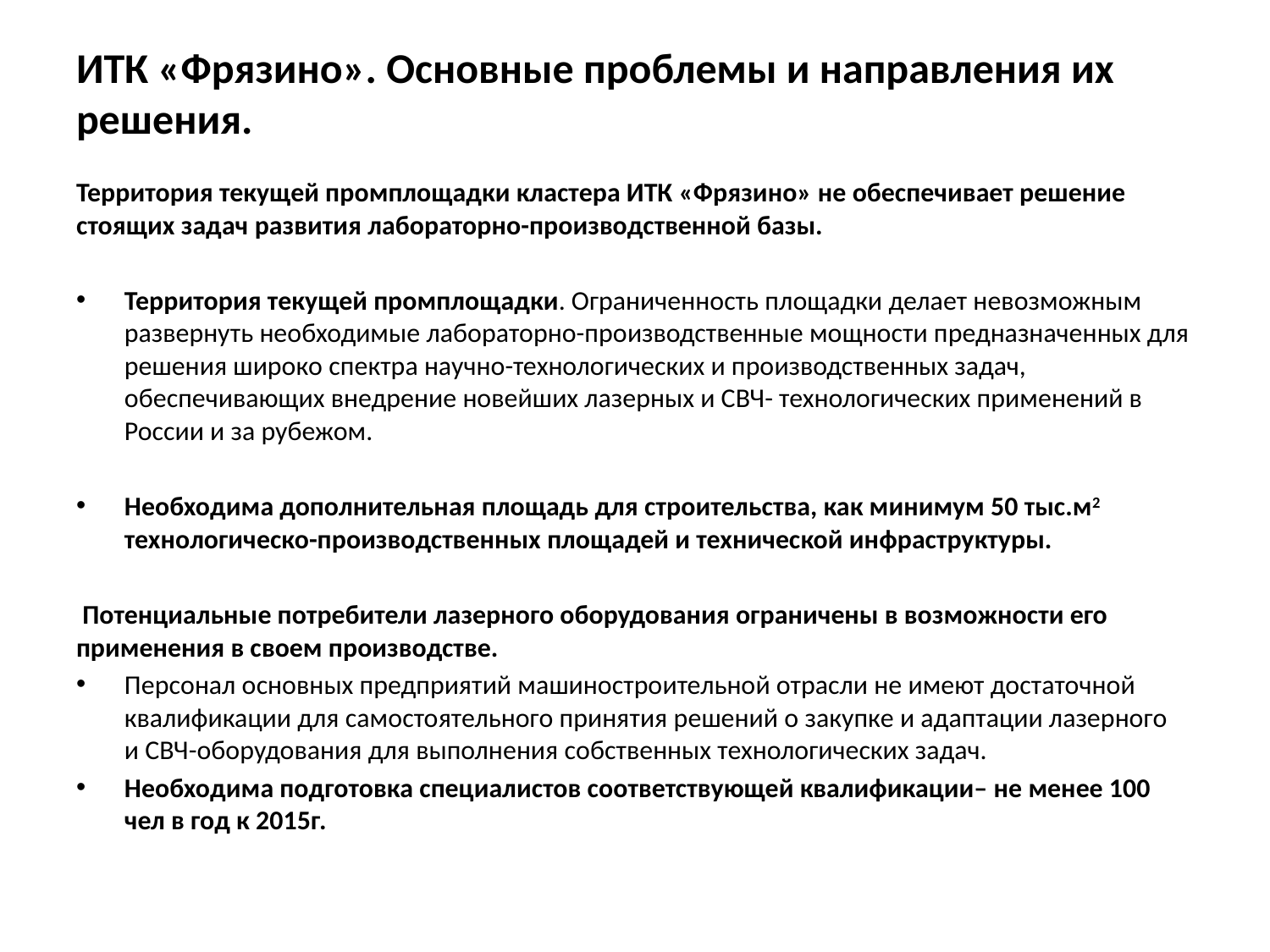

# ИТК «Фрязино». Основные проблемы и направления их решения.
Территория текущей промплощадки кластера ИТК «Фрязино» не обеспечивает решение стоящих задач развития лабораторно-производственной базы.

Территория текущей промплощадки. Ограниченность площадки делает невозможным развернуть необходимые лабораторно-производственные мощности предназначенных для решения широко спектра научно-технологических и производственных задач, обеспечивающих внедрение новейших лазерных и СВЧ- технологических применений в России и за рубежом.

Необходима дополнительная площадь для строительства, как минимум 50 тыс.м2 технологическо-производственных площадей и технической инфраструктуры.

 Потенциальные потребители лазерного оборудования ограничены в возможности его применения в своем производстве.
Персонал основных предприятий машиностроительной отрасли не имеют достаточной квалификации для самостоятельного принятия решений о закупке и адаптации лазерного  и СВЧ-оборудования для выполнения собственных технологических задач.
Необходима подготовка специалистов соответствующей квалификации– не менее 100 чел в год к 2015г.